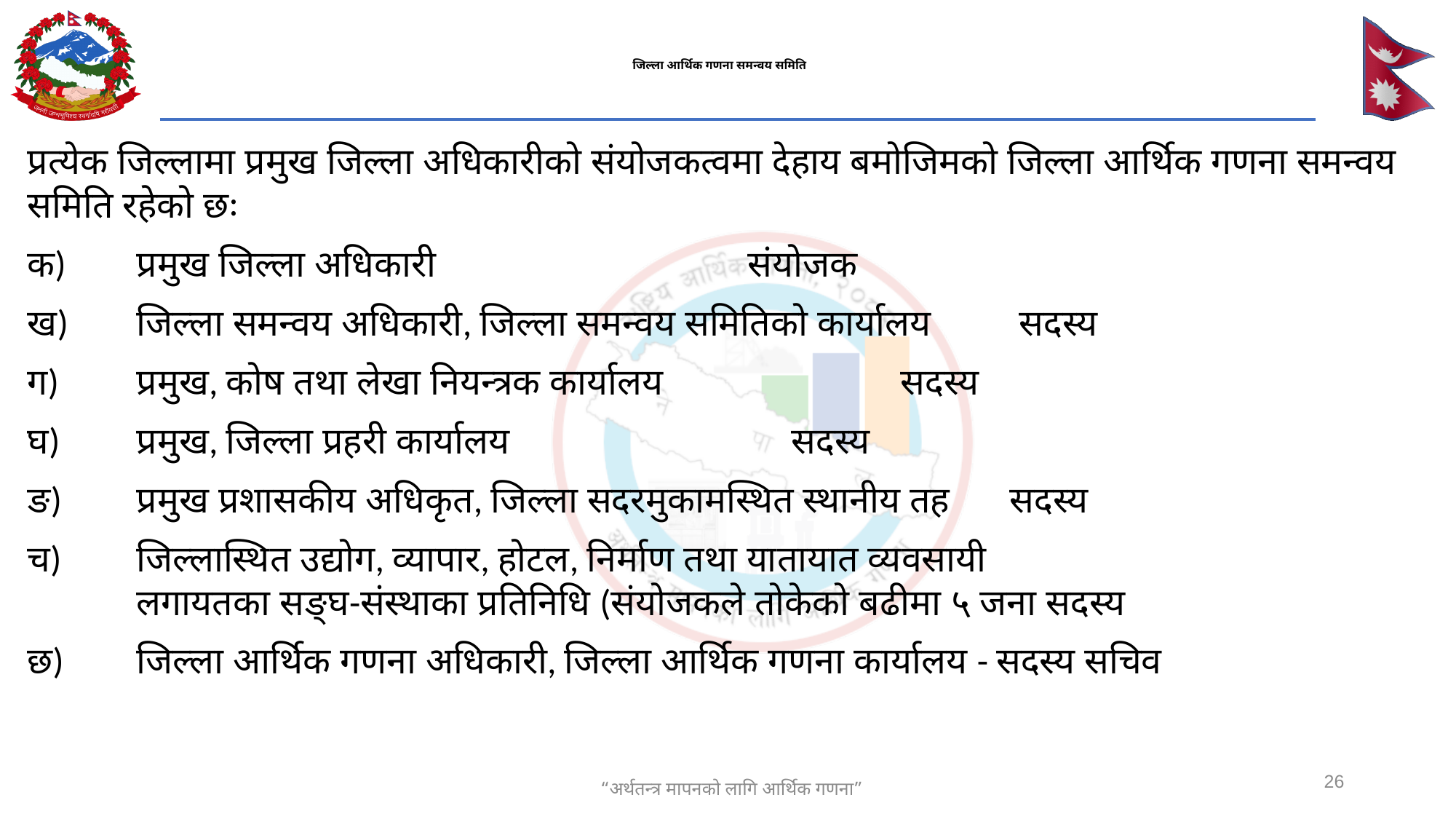

# जिल्ला आर्थिक गणना समन्वय समिति
प्रत्येक जिल्लामा प्रमुख जिल्ला अधिकारीको संयोजकत्वमा देहाय बमोजिमको जिल्ला आर्थिक गणना समन्वय समिति रहेको छः
क)	प्रमुख जिल्ला अधिकारी 	                              संयोजक
ख)	जिल्ला समन्वय अधिकारी, जिल्ला समन्वय समितिको कार्यालय	 सदस्य
ग)	प्रमुख, कोष तथा लेखा नियन्त्रक कार्यालय                	सदस्य
घ)	प्रमुख, जिल्ला प्रहरी कार्यालय                          	सदस्य
ङ)	प्रमुख प्रशासकीय अधिकृत, जिल्ला सदरमुकामस्थित स्थानीय तह 	सदस्य
च)	जिल्लास्थित उद्योग, व्यापार, होटल, निर्माण तथा यातायात व्यवसायी
	लगायतका सङ्‍घ-संस्थाका प्रतिनिधि (संयोजकले तोकेको बढीमा ५ जना सदस्य
छ)	जिल्ला आर्थिक गणना अधिकारी, जिल्ला आर्थिक गणना कार्यालय - सदस्य सचिव

26
“अर्थतन्त्र मापनको लागि आर्थिक गणना”